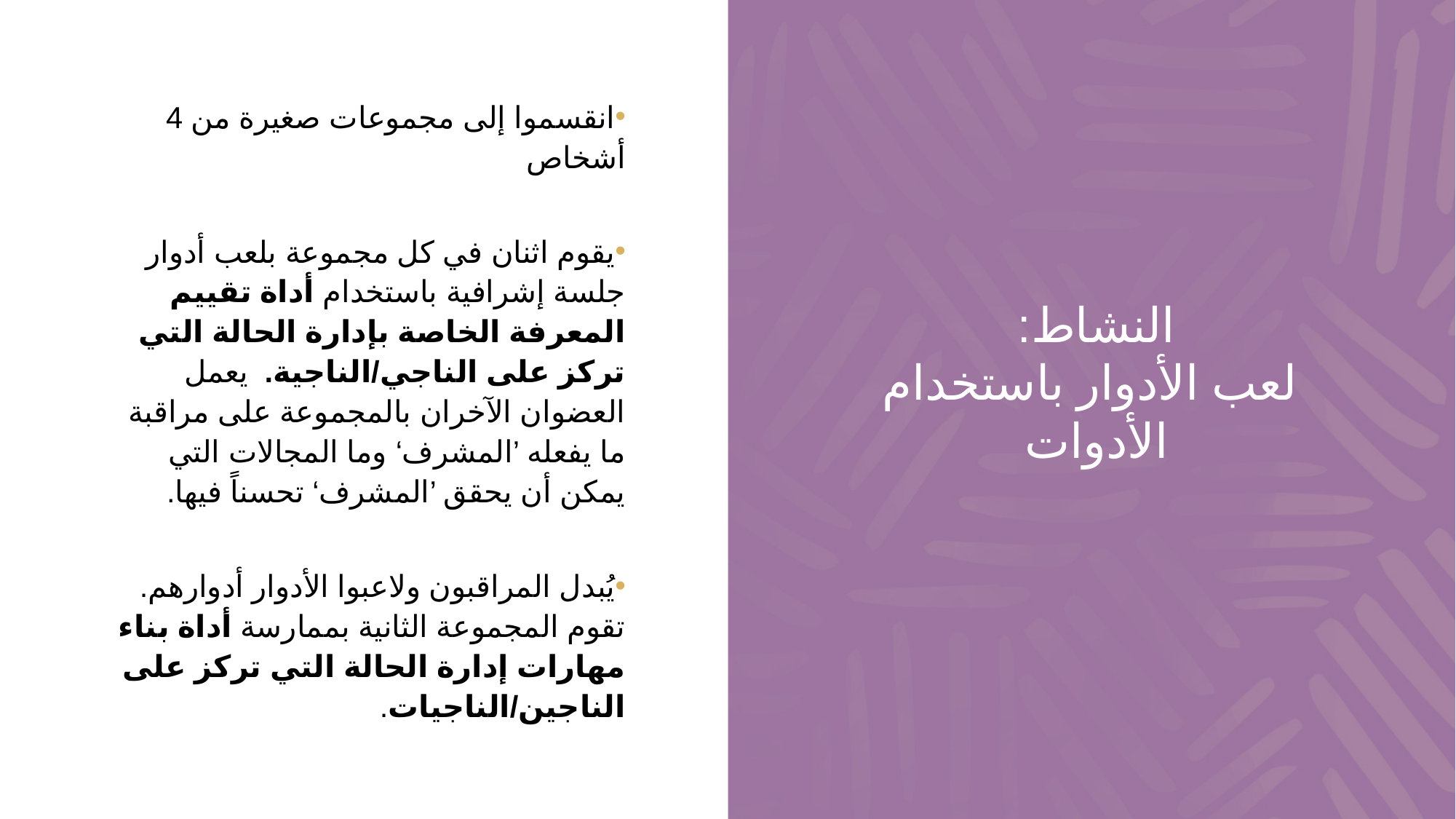

انقسموا إلى مجموعات صغيرة من 4 أشخاص
يقوم اثنان في كل مجموعة بلعب أدوار جلسة إشرافية باستخدام أداة تقييم المعرفة الخاصة بإدارة الحالة التي تركز على الناجي/الناجية.  يعمل العضوان الآخران بالمجموعة على مراقبة ما يفعله ’المشرف‘ وما المجالات التي يمكن أن يحقق ’المشرف‘ تحسناً فيها.
يُبدل المراقبون ولاعبوا الأدوار أدوارهم.  تقوم المجموعة الثانية بممارسة أداة بناء مهارات إدارة الحالة التي تركز على الناجين/الناجيات.

# النشاط: لعب الأدوار باستخدام الأدوات